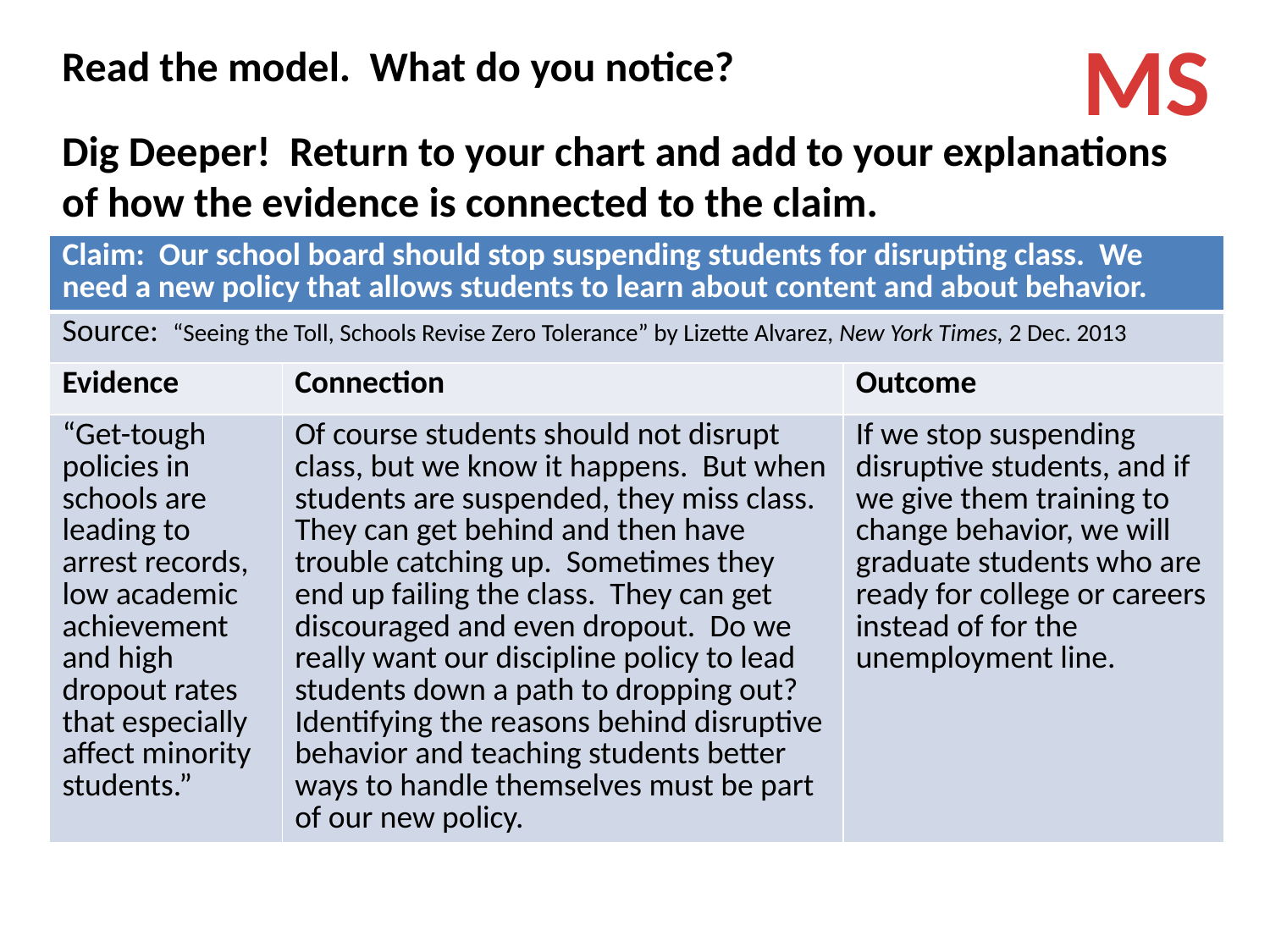

MS
Read the model.  What do you notice?

Dig Deeper!  Return to your chart and add to your explanations of how the evidence is connected to the claim.
| Claim: Our school board should stop suspending students for disrupting class. We need a new policy that allows students to learn about content and about behavior. |  |  |
| --- | --- | --- |
| Source: “Seeing the Toll, Schools Revise Zero Tolerance” by Lizette Alvarez, New York Times, 2 Dec. 2013 |  |  |
| Evidence | Connection | Outcome |
| “Get-tough policies in schools are leading to arrest records, low academic achievement and high dropout rates that especially affect minority students.” | Of course students should not disrupt class, but we know it happens. But when students are suspended, they miss class. They can get behind and then have trouble catching up. Sometimes they end up failing the class. They can get discouraged and even dropout. Do we really want our discipline policy to lead students down a path to dropping out? Identifying the reasons behind disruptive behavior and teaching students better ways to handle themselves must be part of our new policy. | If we stop suspending disruptive students, and if we give them training to change behavior, we will graduate students who are ready for college or careers instead of for the unemployment line. |